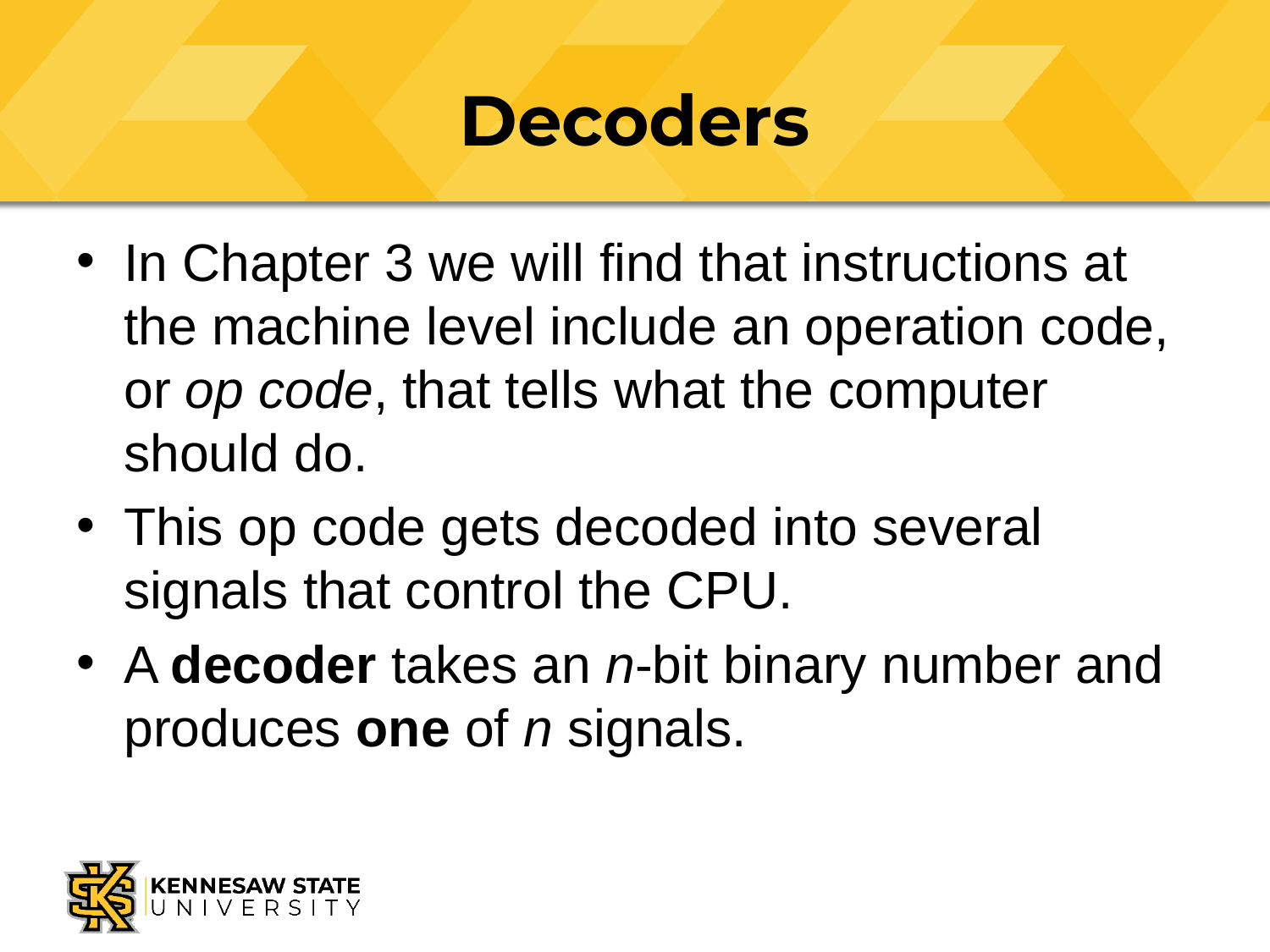

# Decoders
In Chapter 3 we will find that instructions at the machine level include an operation code, or op code, that tells what the computer should do.
This op code gets decoded into several signals that control the CPU.
A decoder takes an n-bit binary number and produces one of n signals.